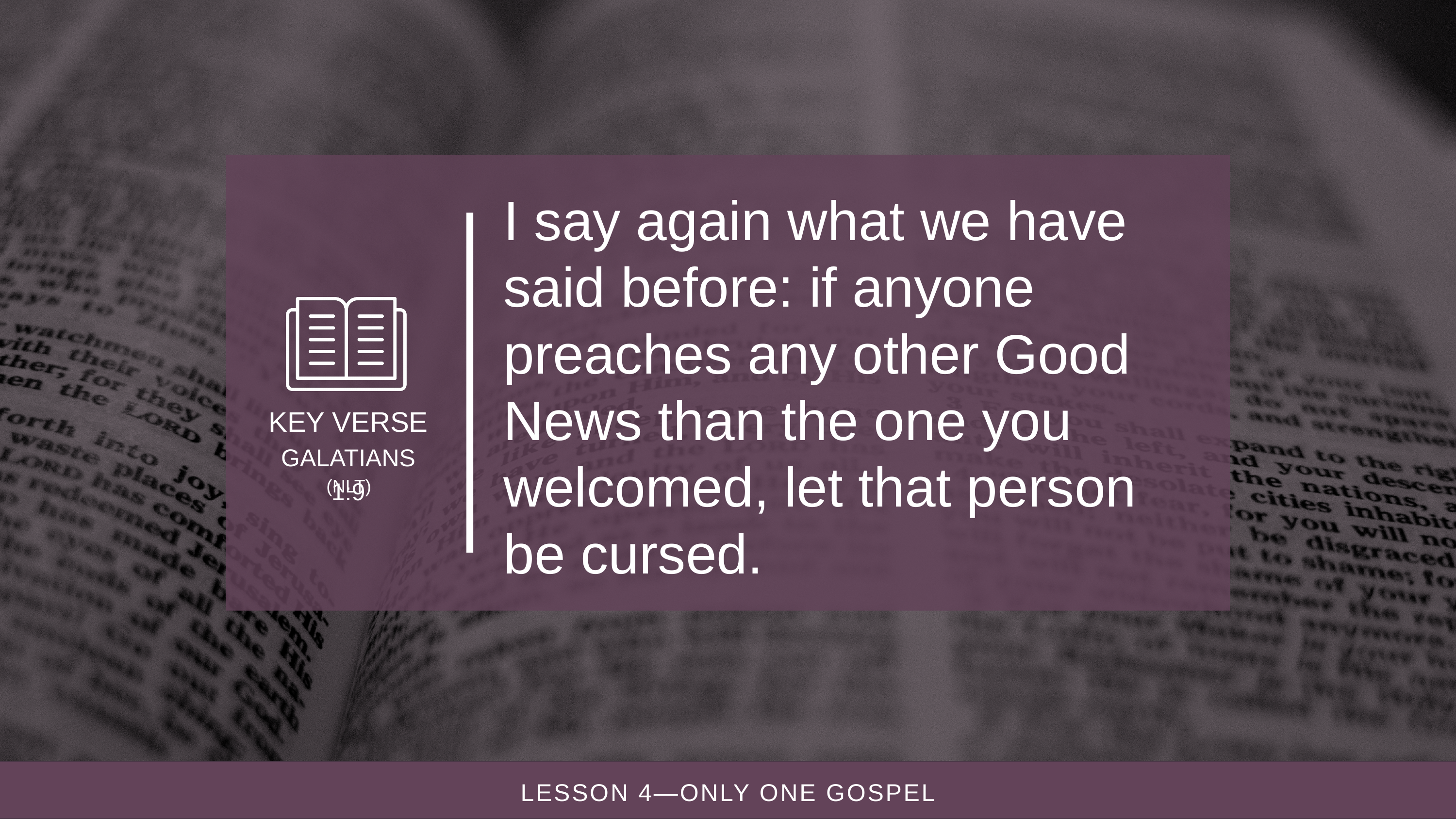

I say again what we have said before: if anyone preaches any other Good News than the one you welcomed, let that person be cursed.
(NLT)